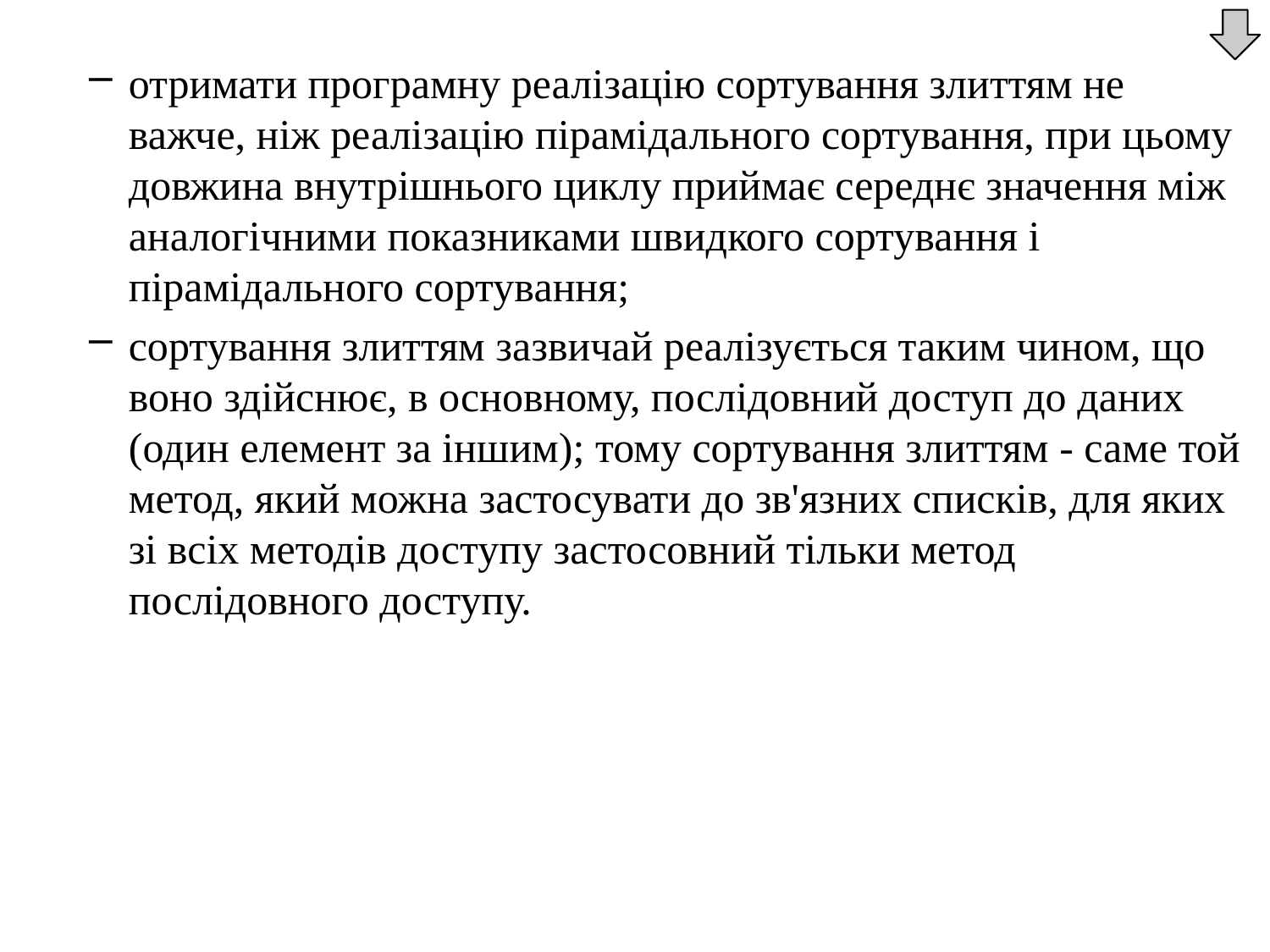

отримати програмну реалізацію сортування злиттям не важче, ніж реалізацію пірамідального сортування, при цьому довжина внутрішнього циклу приймає середнє значення між аналогічними показниками швидкого сортування і пірамідального сортування;
сортування злиттям зазвичай реалізується таким чином, що воно здійснює, в основному, послідовний доступ до даних (один елемент за іншим); тому сортування злиттям - саме той метод, який можна застосувати до зв'язних списків, для яких зі всіх методів доступу застосовний тільки метод послідовного доступу.